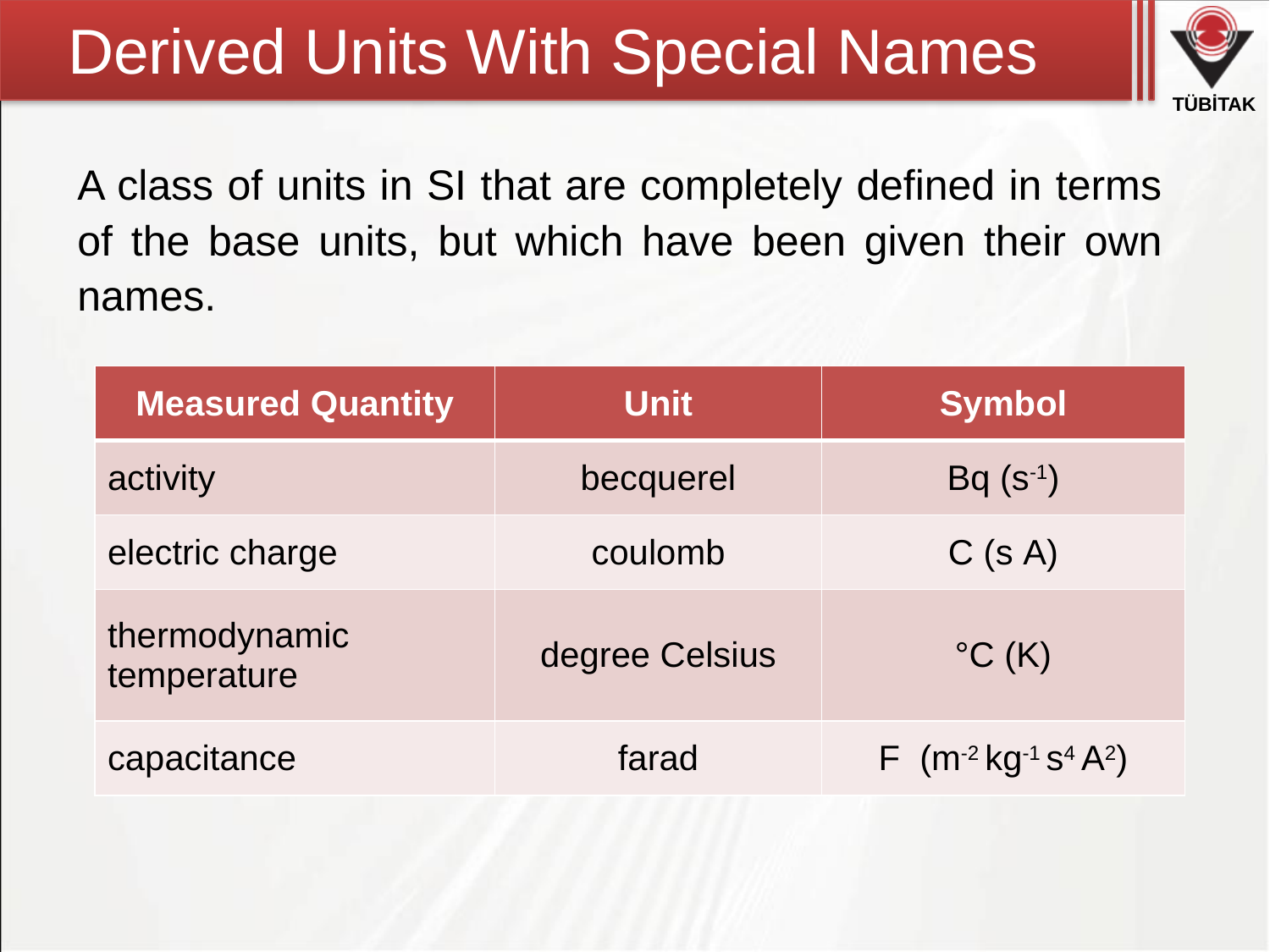

# Derived Units With Special Names
A class of units in SI that are completely defined in terms of the base units, but which have been given their own names.

| Measured Quantity | Unit | Symbol |
| --- | --- | --- |
| activity | becquerel | Bq (s-1) |
| electric charge | coulomb | C (s A) |
| thermodynamic temperature | degree Celsius | °C (K) |
| capacitance | farad | F (m-2 kg-1 s4 A2) |